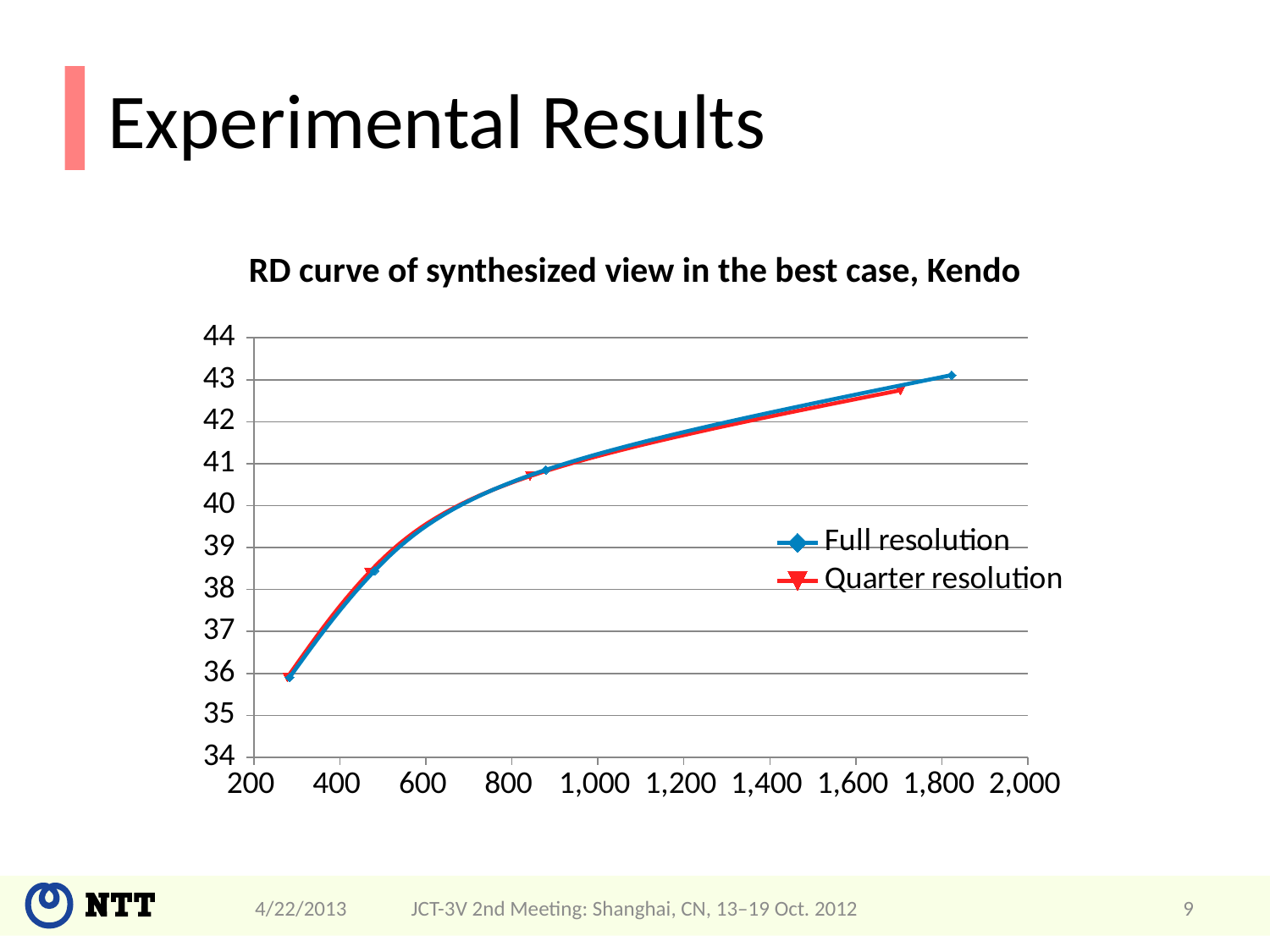

# Experimental Results
RD curve of synthesized view in the best case, Kendo

### Chart

| Category |  |  |
|---|---|---|
4/22/2013
JCT-3V 2nd Meeting: Shanghai, CN, 13–19 Oct. 2012
9